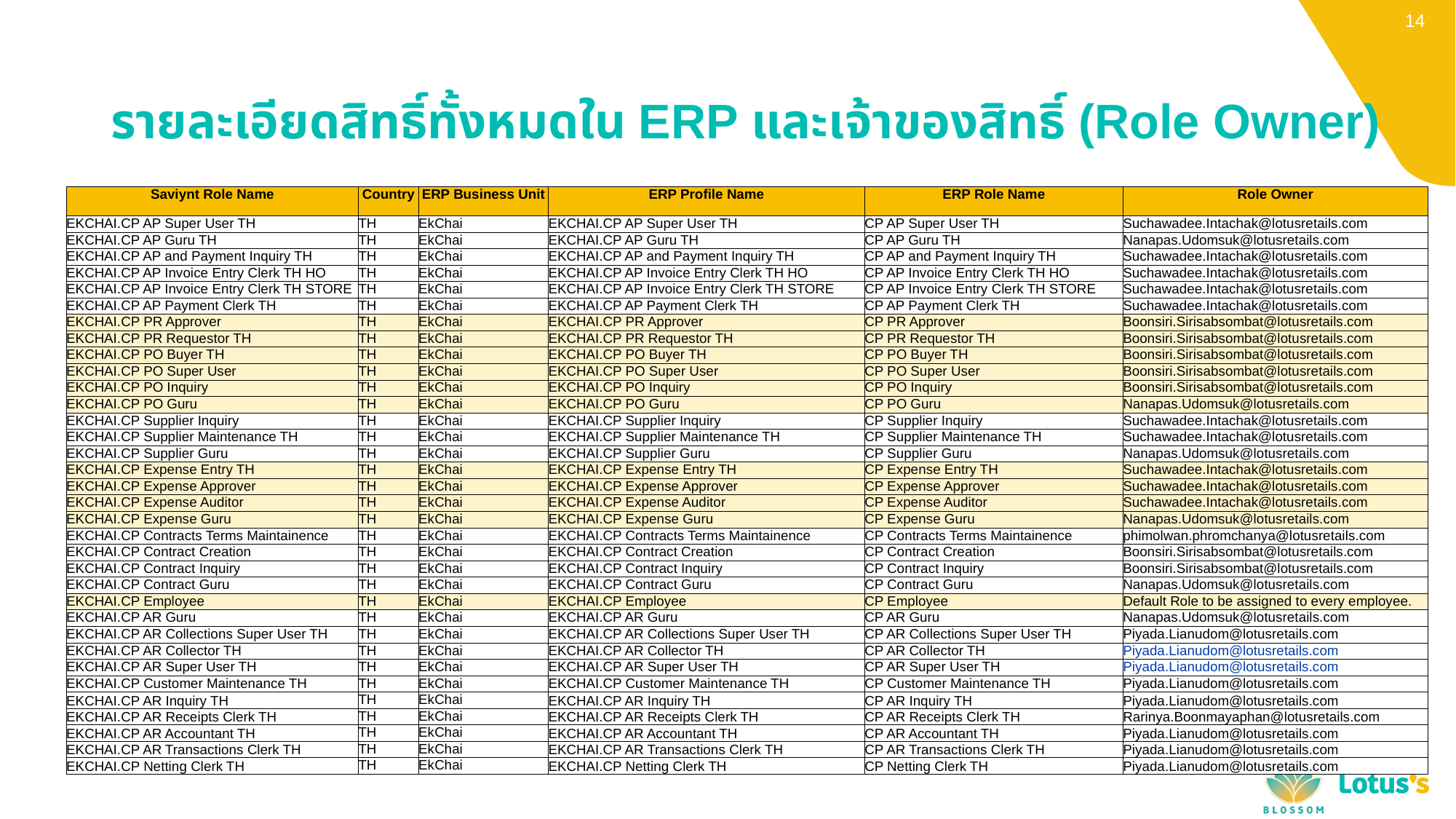

# รายละเอียดสิทธิ์ทั้งหมดใน ERP และเจ้าของสิทธิ์ (Role Owner)
| Saviynt Role Name | Country | ERP Business Unit | ERP Profile Name | ERP Role Name | Role Owner |
| --- | --- | --- | --- | --- | --- |
| EKCHAI.CP AP Super User TH | TH | EkChai | EKCHAI.CP AP Super User TH | CP AP Super User TH | Suchawadee.Intachak@lotusretails.com |
| EKCHAI.CP AP Guru TH | TH | EkChai | EKCHAI.CP AP Guru TH | CP AP Guru TH | Nanapas.Udomsuk@lotusretails.com |
| EKCHAI.CP AP and Payment Inquiry TH | TH | EkChai | EKCHAI.CP AP and Payment Inquiry TH | CP AP and Payment Inquiry TH | Suchawadee.Intachak@lotusretails.com |
| EKCHAI.CP AP Invoice Entry Clerk TH HO | TH | EkChai | EKCHAI.CP AP Invoice Entry Clerk TH HO | CP AP Invoice Entry Clerk TH HO | Suchawadee.Intachak@lotusretails.com |
| EKCHAI.CP AP Invoice Entry Clerk TH STORE | TH | EkChai | EKCHAI.CP AP Invoice Entry Clerk TH STORE | CP AP Invoice Entry Clerk TH STORE | Suchawadee.Intachak@lotusretails.com |
| EKCHAI.CP AP Payment Clerk TH | TH | EkChai | EKCHAI.CP AP Payment Clerk TH | CP AP Payment Clerk TH | Suchawadee.Intachak@lotusretails.com |
| EKCHAI.CP PR Approver | TH | EkChai | EKCHAI.CP PR Approver | CP PR Approver | Boonsiri.Sirisabsombat@lotusretails.com |
| EKCHAI.CP PR Requestor TH | TH | EkChai | EKCHAI.CP PR Requestor TH | CP PR Requestor TH | Boonsiri.Sirisabsombat@lotusretails.com |
| EKCHAI.CP PO Buyer TH | TH | EkChai | EKCHAI.CP PO Buyer TH | CP PO Buyer TH | Boonsiri.Sirisabsombat@lotusretails.com |
| EKCHAI.CP PO Super User | TH | EkChai | EKCHAI.CP PO Super User | CP PO Super User | Boonsiri.Sirisabsombat@lotusretails.com |
| EKCHAI.CP PO Inquiry | TH | EkChai | EKCHAI.CP PO Inquiry | CP PO Inquiry | Boonsiri.Sirisabsombat@lotusretails.com |
| EKCHAI.CP PO Guru | TH | EkChai | EKCHAI.CP PO Guru | CP PO Guru | Nanapas.Udomsuk@lotusretails.com |
| EKCHAI.CP Supplier Inquiry | TH | EkChai | EKCHAI.CP Supplier Inquiry | CP Supplier Inquiry | Suchawadee.Intachak@lotusretails.com |
| EKCHAI.CP Supplier Maintenance TH | TH | EkChai | EKCHAI.CP Supplier Maintenance TH | CP Supplier Maintenance TH | Suchawadee.Intachak@lotusretails.com |
| EKCHAI.CP Supplier Guru | TH | EkChai | EKCHAI.CP Supplier Guru | CP Supplier Guru | Nanapas.Udomsuk@lotusretails.com |
| EKCHAI.CP Expense Entry TH | TH | EkChai | EKCHAI.CP Expense Entry TH | CP Expense Entry TH | Suchawadee.Intachak@lotusretails.com |
| EKCHAI.CP Expense Approver | TH | EkChai | EKCHAI.CP Expense Approver | CP Expense Approver | Suchawadee.Intachak@lotusretails.com |
| EKCHAI.CP Expense Auditor | TH | EkChai | EKCHAI.CP Expense Auditor | CP Expense Auditor | Suchawadee.Intachak@lotusretails.com |
| EKCHAI.CP Expense Guru | TH | EkChai | EKCHAI.CP Expense Guru | CP Expense Guru | Nanapas.Udomsuk@lotusretails.com |
| EKCHAI.CP Contracts Terms Maintainence | TH | EkChai | EKCHAI.CP Contracts Terms Maintainence | CP Contracts Terms Maintainence | phimolwan.phromchanya@lotusretails.com |
| EKCHAI.CP Contract Creation | TH | EkChai | EKCHAI.CP Contract Creation | CP Contract Creation | Boonsiri.Sirisabsombat@lotusretails.com |
| EKCHAI.CP Contract Inquiry | TH | EkChai | EKCHAI.CP Contract Inquiry | CP Contract Inquiry | Boonsiri.Sirisabsombat@lotusretails.com |
| EKCHAI.CP Contract Guru | TH | EkChai | EKCHAI.CP Contract Guru | CP Contract Guru | Nanapas.Udomsuk@lotusretails.com |
| EKCHAI.CP Employee | TH | EkChai | EKCHAI.CP Employee | CP Employee | Default Role to be assigned to every employee. |
| EKCHAI.CP AR Guru | TH | EkChai | EKCHAI.CP AR Guru | CP AR Guru | Nanapas.Udomsuk@lotusretails.com |
| EKCHAI.CP AR Collections Super User TH | TH | EkChai | EKCHAI.CP AR Collections Super User TH | CP AR Collections Super User TH | Piyada.Lianudom@lotusretails.com |
| EKCHAI.CP AR Collector TH | TH | EkChai | EKCHAI.CP AR Collector TH | CP AR Collector TH | Piyada.Lianudom@lotusretails.com |
| EKCHAI.CP AR Super User TH | TH | EkChai | EKCHAI.CP AR Super User TH | CP AR Super User TH | Piyada.Lianudom@lotusretails.com |
| EKCHAI.CP Customer Maintenance TH | TH | EkChai | EKCHAI.CP Customer Maintenance TH | CP Customer Maintenance TH | Piyada.Lianudom@lotusretails.com |
| EKCHAI.CP AR Inquiry TH | TH | EkChai | EKCHAI.CP AR Inquiry TH | CP AR Inquiry TH | Piyada.Lianudom@lotusretails.com |
| EKCHAI.CP AR Receipts Clerk TH | TH | EkChai | EKCHAI.CP AR Receipts Clerk TH | CP AR Receipts Clerk TH | Rarinya.Boonmayaphan@lotusretails.com |
| EKCHAI.CP AR Accountant TH | TH | EkChai | EKCHAI.CP AR Accountant TH | CP AR Accountant TH | Piyada.Lianudom@lotusretails.com |
| EKCHAI.CP AR Transactions Clerk TH | TH | EkChai | EKCHAI.CP AR Transactions Clerk TH | CP AR Transactions Clerk TH | Piyada.Lianudom@lotusretails.com |
| EKCHAI.CP Netting Clerk TH | TH | EkChai | EKCHAI.CP Netting Clerk TH | CP Netting Clerk TH | Piyada.Lianudom@lotusretails.com |
8.1

8.2